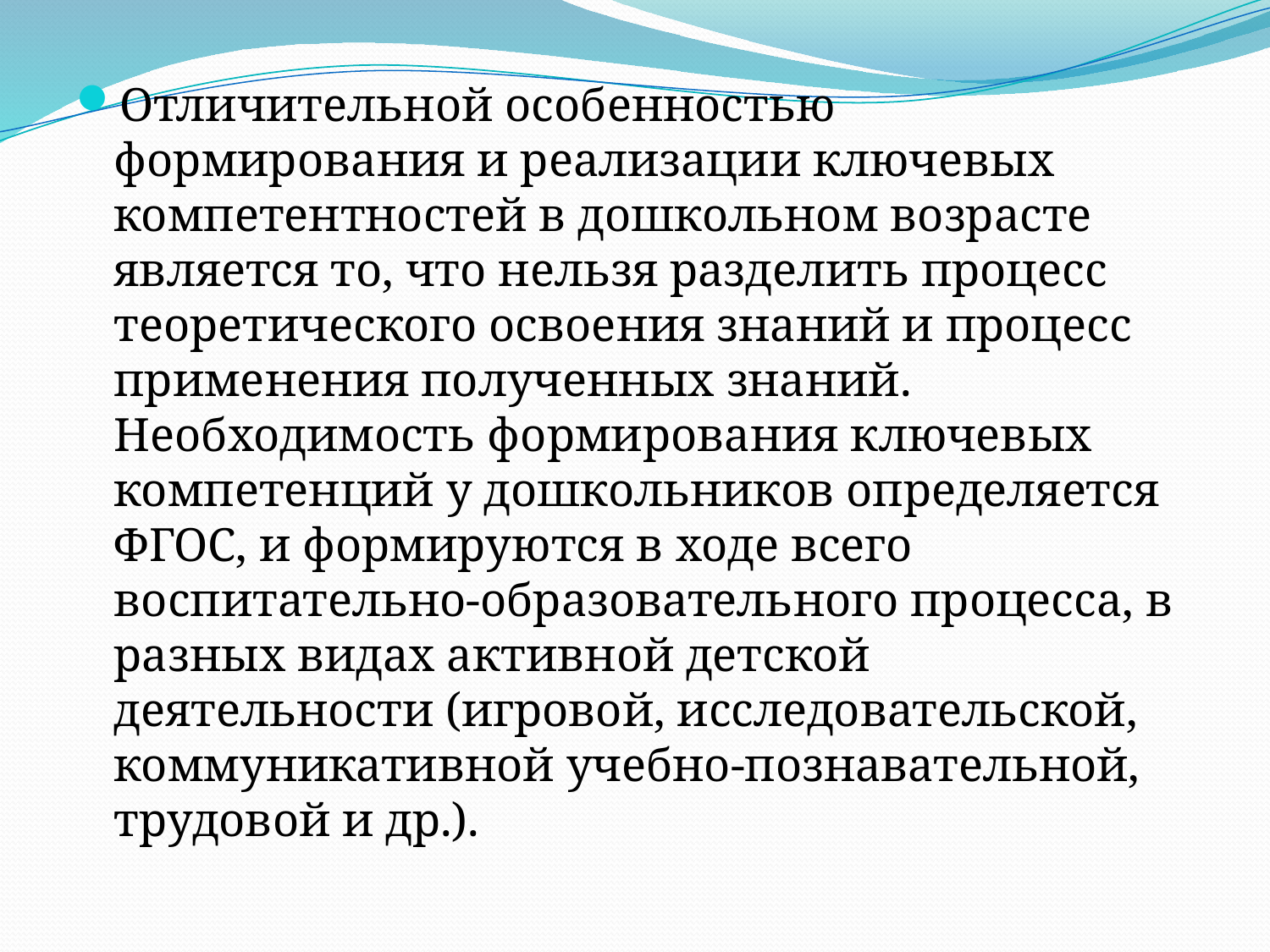

#
Отличительной особенностью формирования и реализации ключевых компетентностей в дошкольном возрасте является то, что нельзя разделить процесс теоретического освоения знаний и процесс применения полученных знаний. Необходимость формирования ключевых компетенций у дошкольников определяется ФГОС, и формируются в ходе всего воспитательно-образовательного процесса, в разных видах активной детской деятельности (игровой, исследовательской, коммуникативной учебно-познавательной, трудовой и др.).